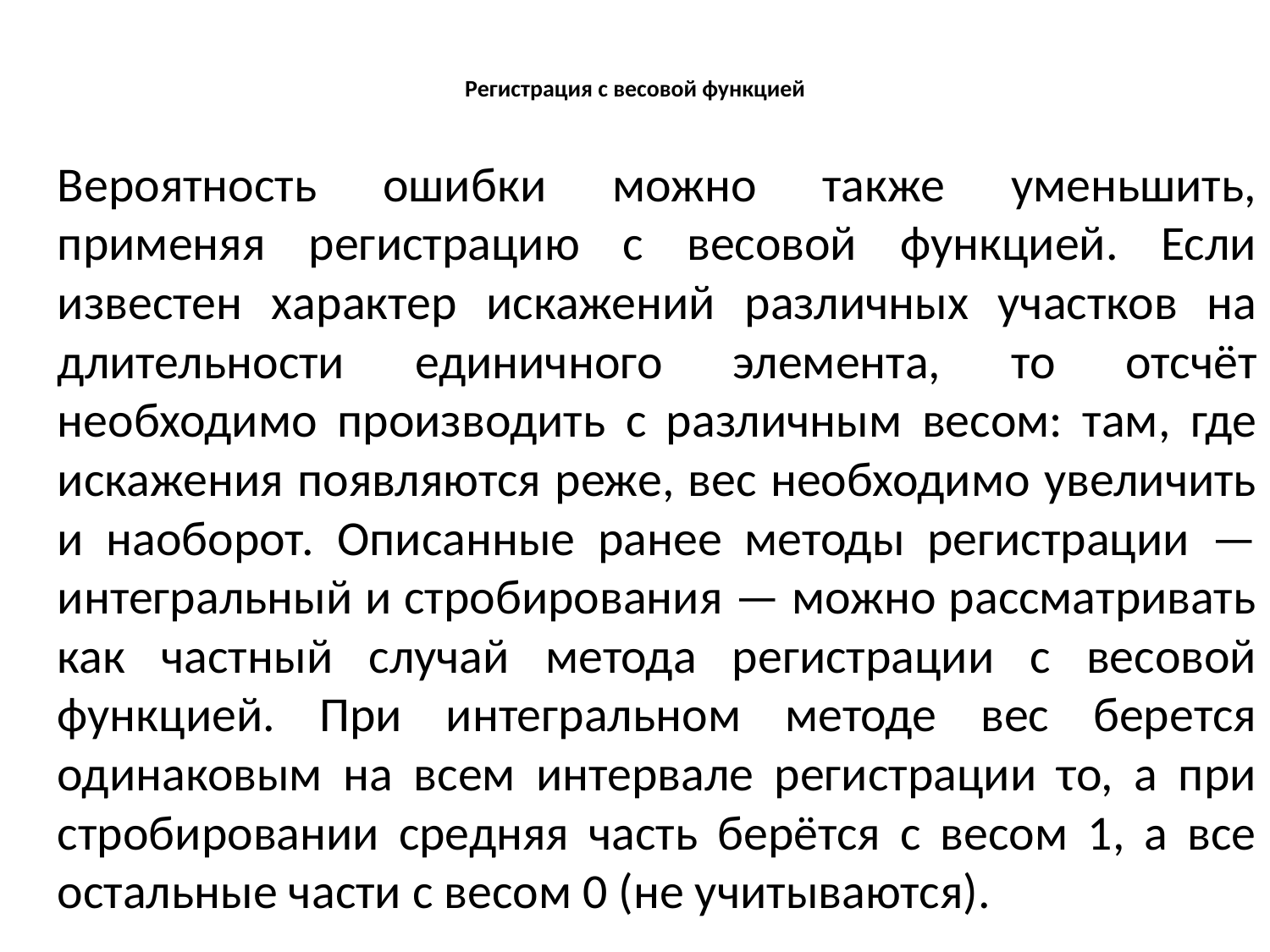

# Регистрация с весовой функцией
	Вероятность ошибки можно также уменьшить, применяя регистрацию с весовой функцией. Если известен характер искажений различных участков на длительности единичного элемента, то отсчёт необходимо производить с различным весом: там, где искажения появляются реже, вес необходимо увеличить и наоборот. Описанные ранее методы регистрации — интегральный и стробирования — можно рассматривать как частный случай метода регистрации с весовой функцией. При интегральном методе вес берется одинаковым на всем интервале регистрации τo, а при стробировании средняя часть берётся с весом 1, а все остальные части с весом 0 (не учитываются).